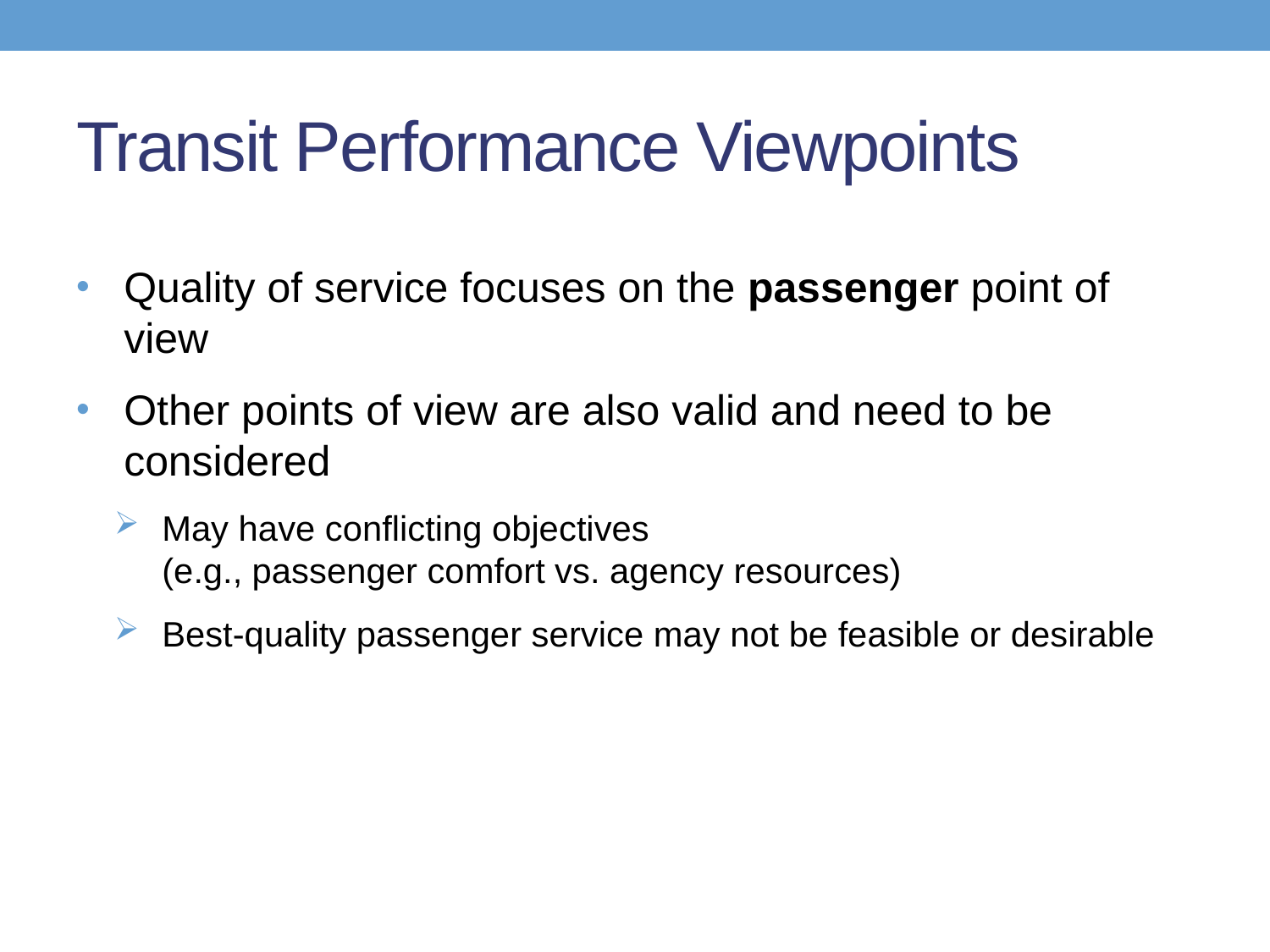

# Transit Performance Viewpoints
Quality of service focuses on the passenger point of view
Other points of view are also valid and need to be considered
May have conflicting objectives
(e.g., passenger comfort vs. agency resources)
Best-quality passenger service may not be feasible or desirable